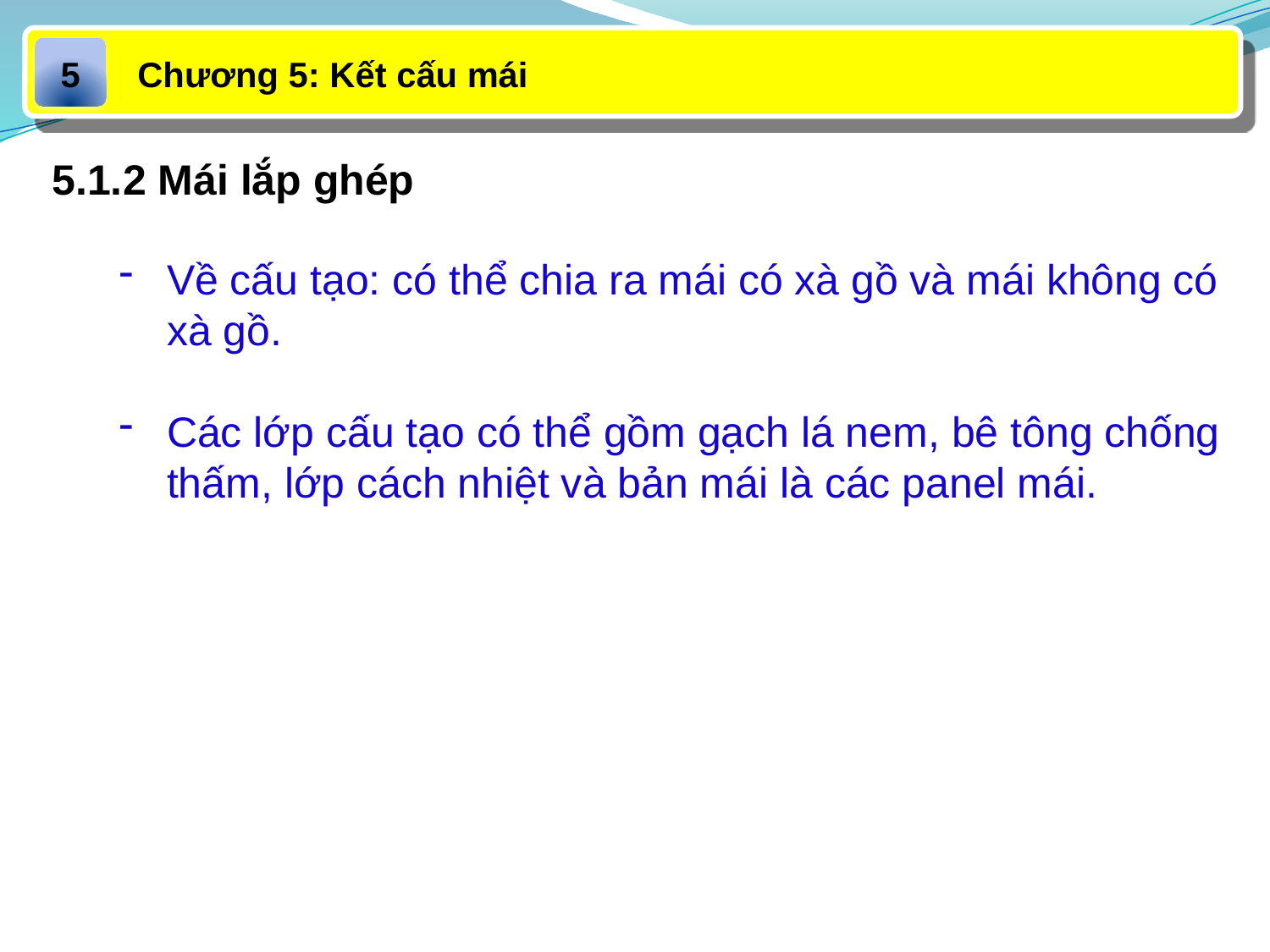

Chương 5: Kết cấu mái
5

5.1.2 Mái lắp ghép
Về cấu tạo: có thể chia ra mái có xà gồ và mái không có xà gồ.

Các lớp cấu tạo có thể gồm gạch lá nem, bê tông chống thấm, lớp cách nhiệt và bản mái là các panel mái.